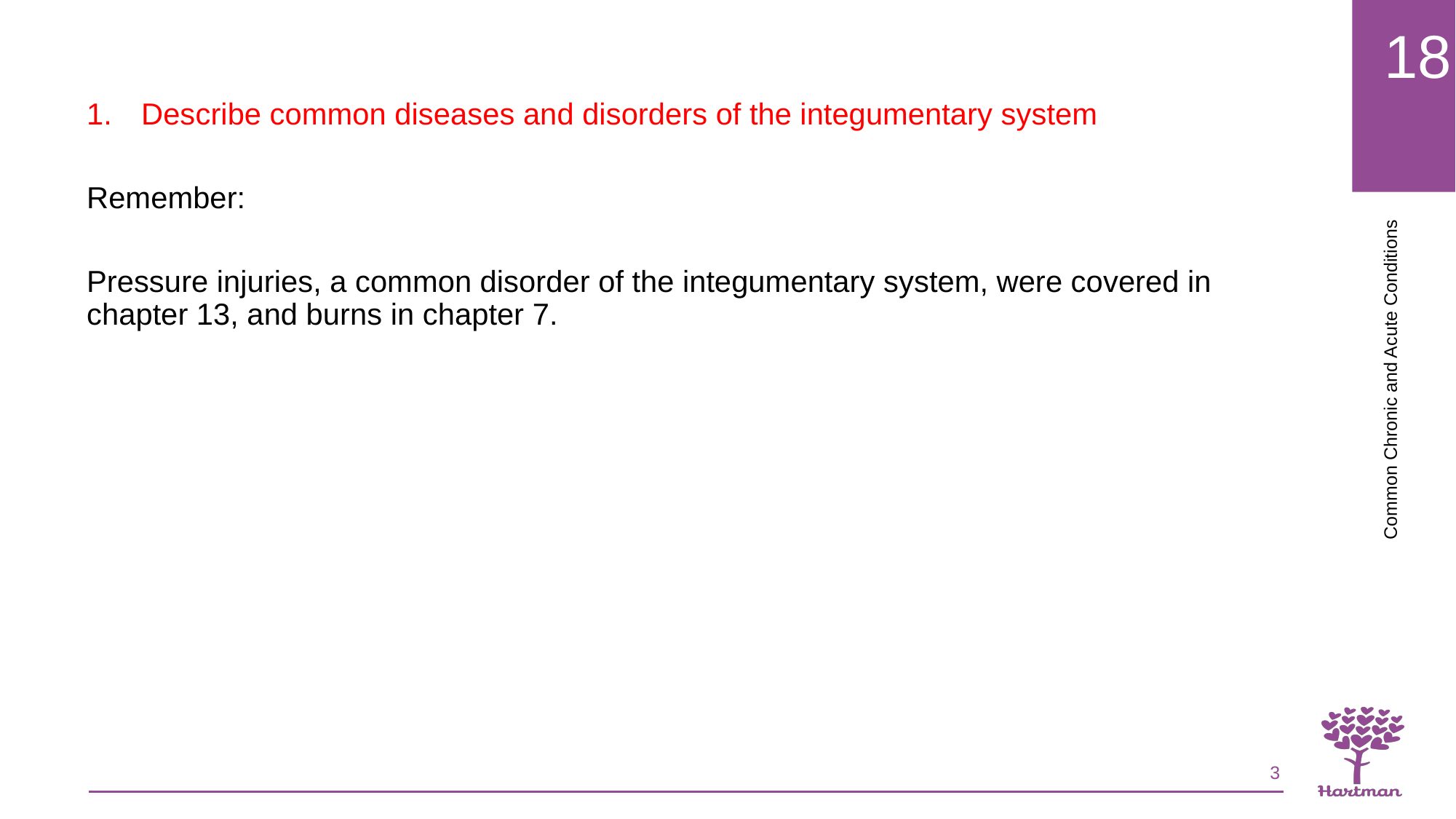

Describe common diseases and disorders of the integumentary system

Remember:

Pressure injuries, a common disorder of the integumentary system, were covered in chapter 13, and burns in chapter 7.

3